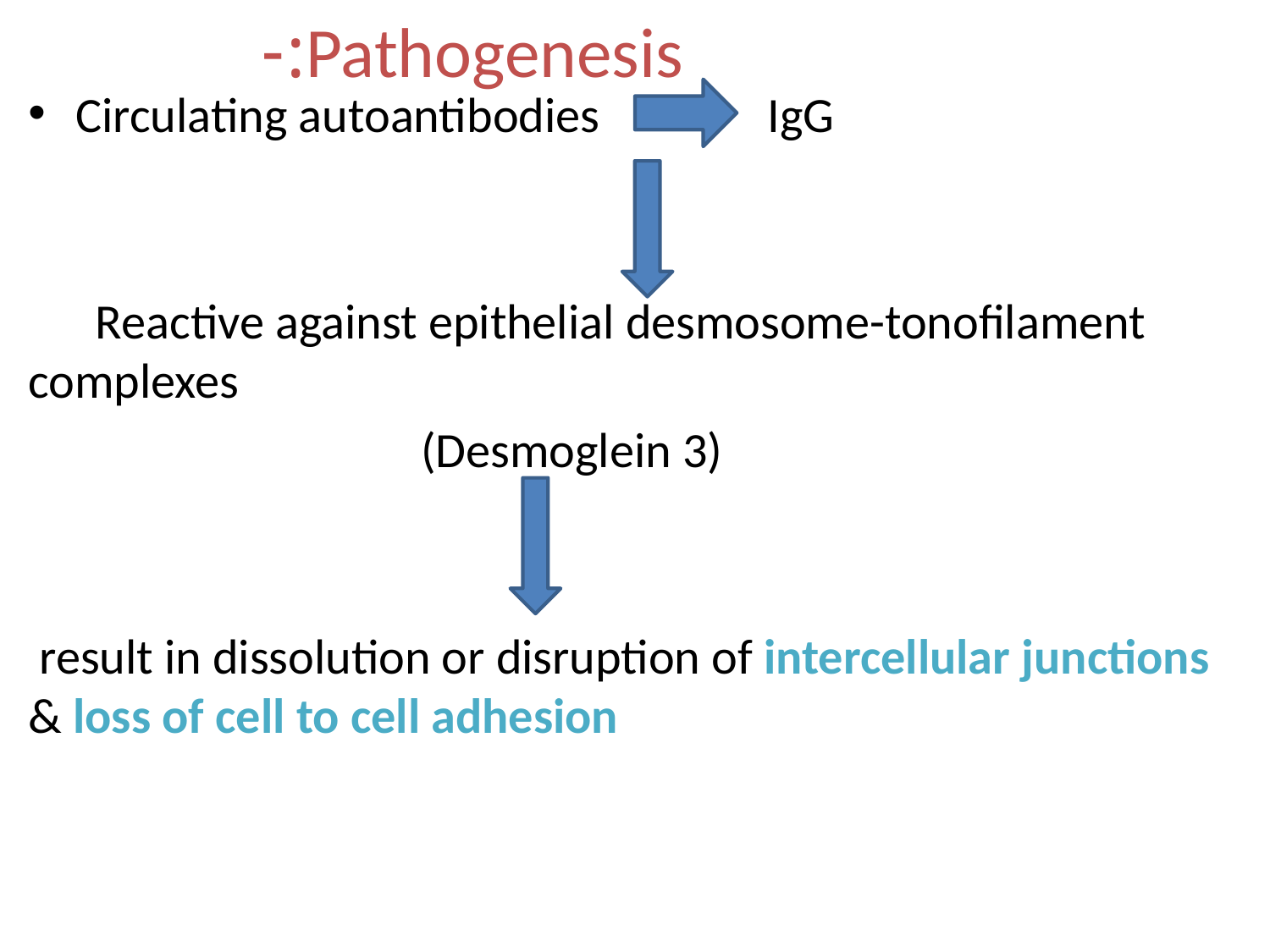

# Pathogenesis:-
Circulating autoantibodies               IgG

      Reactive against epithelial desmosome-tonofilament complexes
                                   (Desmoglein 3)

 result in dissolution or disruption of intercellular junctions & loss of cell to cell adhesion